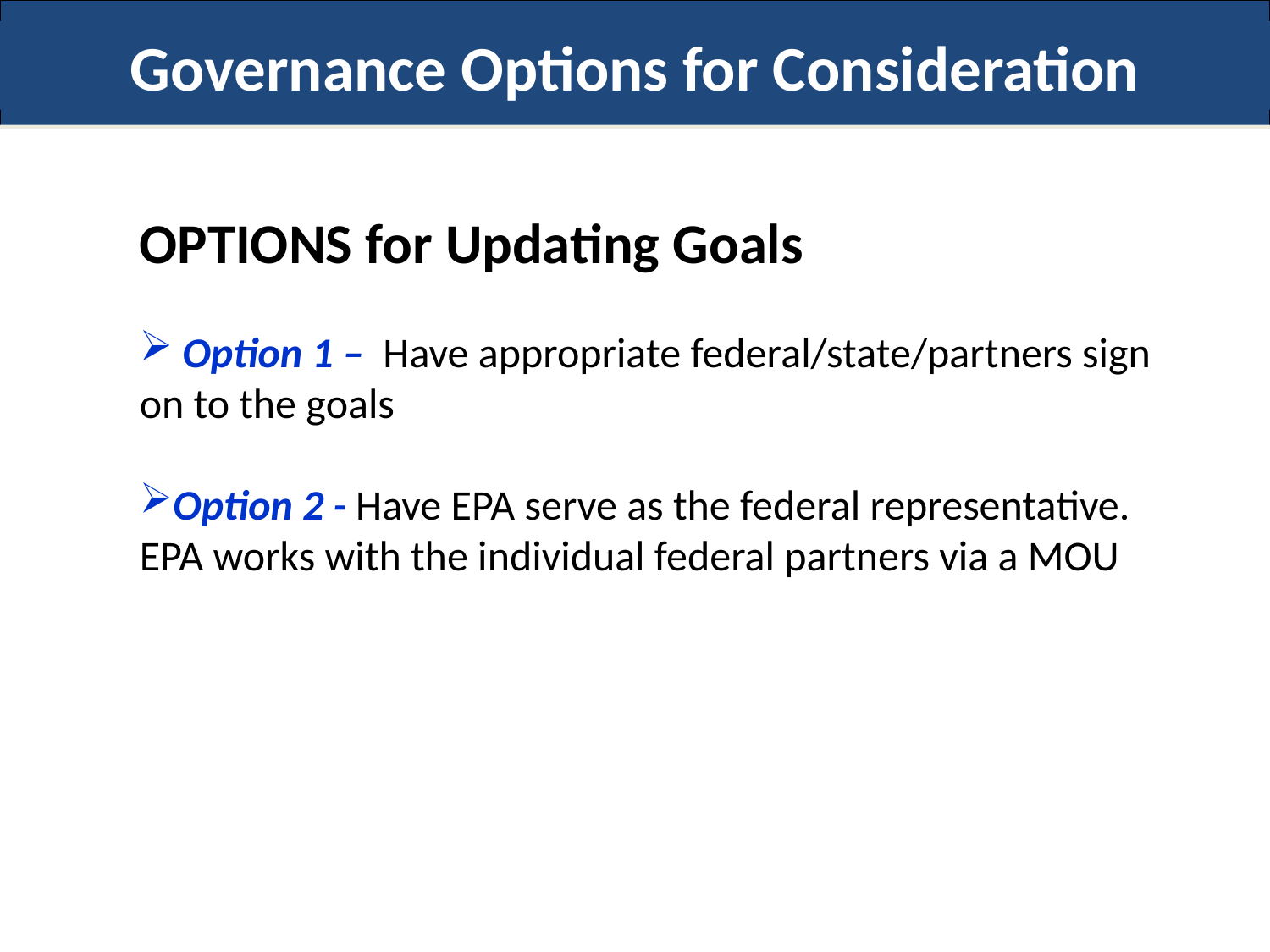

Governance Options for Consideration
OPTIONS for Updating Goals

 Option 1 –  Have appropriate federal/state/partners sign on to the goals

Option 2 - Have EPA serve as the federal representative.  EPA works with the individual federal partners via a MOU